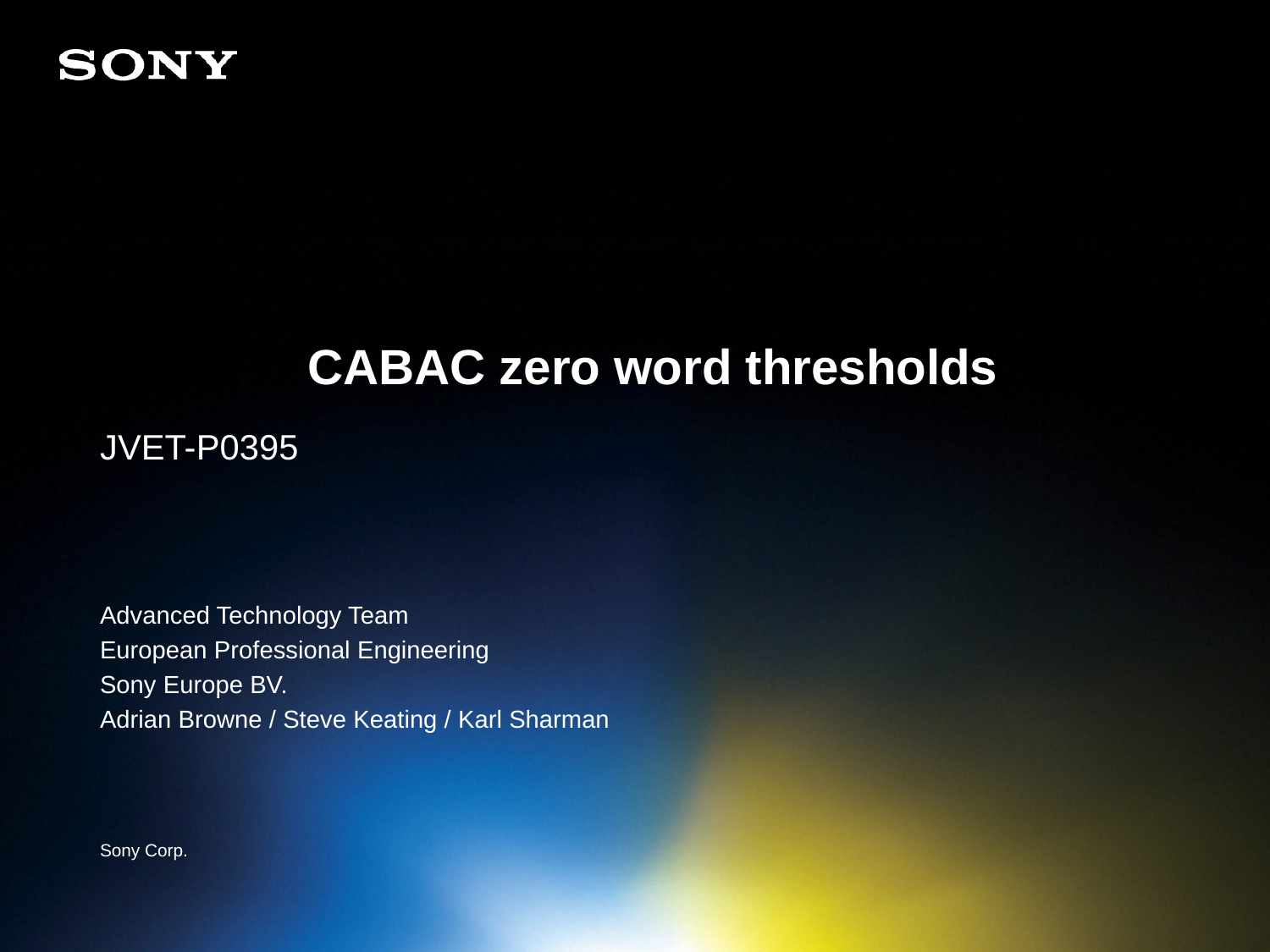

# CABAC zero word thresholds
JVET-P0395
Advanced Technology Team
European Professional Engineering
Sony Europe BV.
Adrian Browne / Steve Keating / Karl Sharman
Sony Corp.